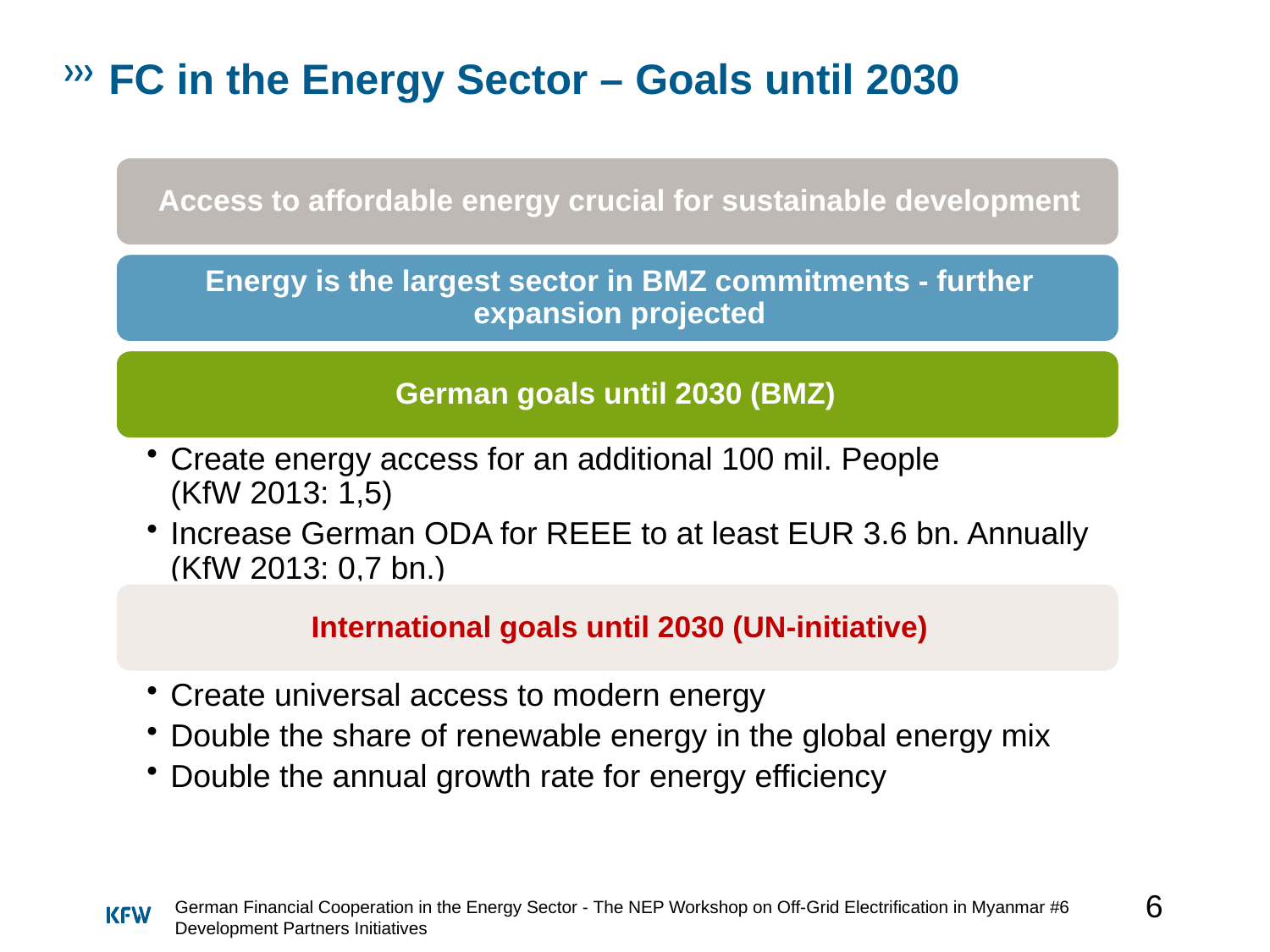

# FC in the Energy Sector – Goals until 2030
Access to affordable energy crucial for sustainable development
Energy is the largest sector in BMZ commitments - further expansion projected
German goals until 2030 (BMZ)
Create energy access for an additional 100 mil. People            (KfW 2013: 1,5)
Increase German ODA for REEE to at least EUR 3.6 bn. Annually (KfW 2013: 0,7 bn.)
International goals until 2030 (UN-initiative)
Create universal access to modern energy
Double the share of renewable energy in the global energy mix
Double the annual growth rate for energy efficiency
6
German Financial Cooperation in the Energy Sector - The NEP Workshop on Off-Grid Electrification in Myanmar #6 Development Partners Initiatives